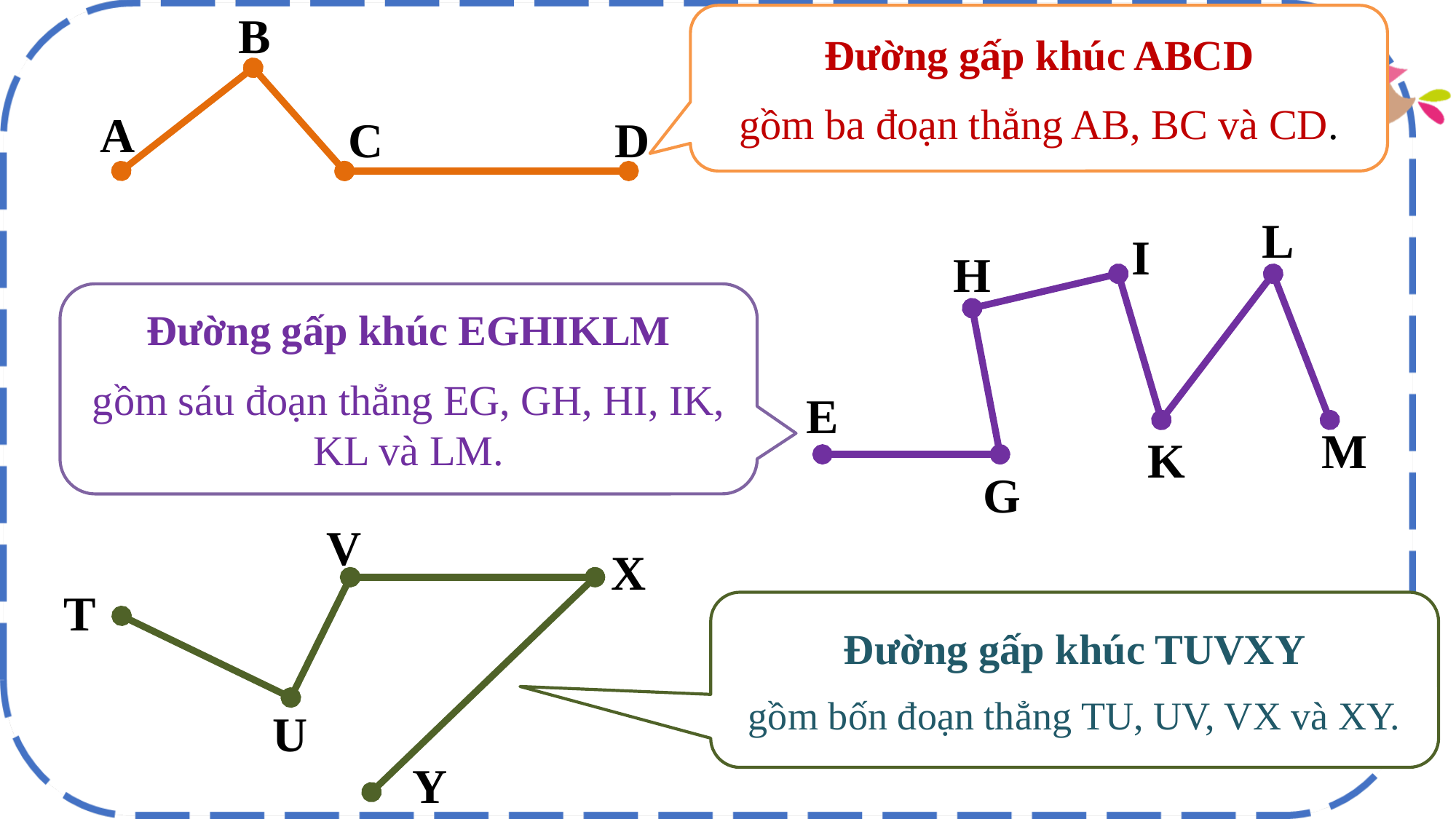

B
A
C
D
Đường gấp khúc ABCD
gồm ba đoạn thẳng AB, BC và CD.
L
I
H
E
M
K
G
Đường gấp khúc EGHIKLM
gồm sáu đoạn thẳng EG, GH, HI, IK, KL và LM.
V
X
T
U
Y
Đường gấp khúc TUVXY
gồm bốn đoạn thẳng TU, UV, VX và XY.